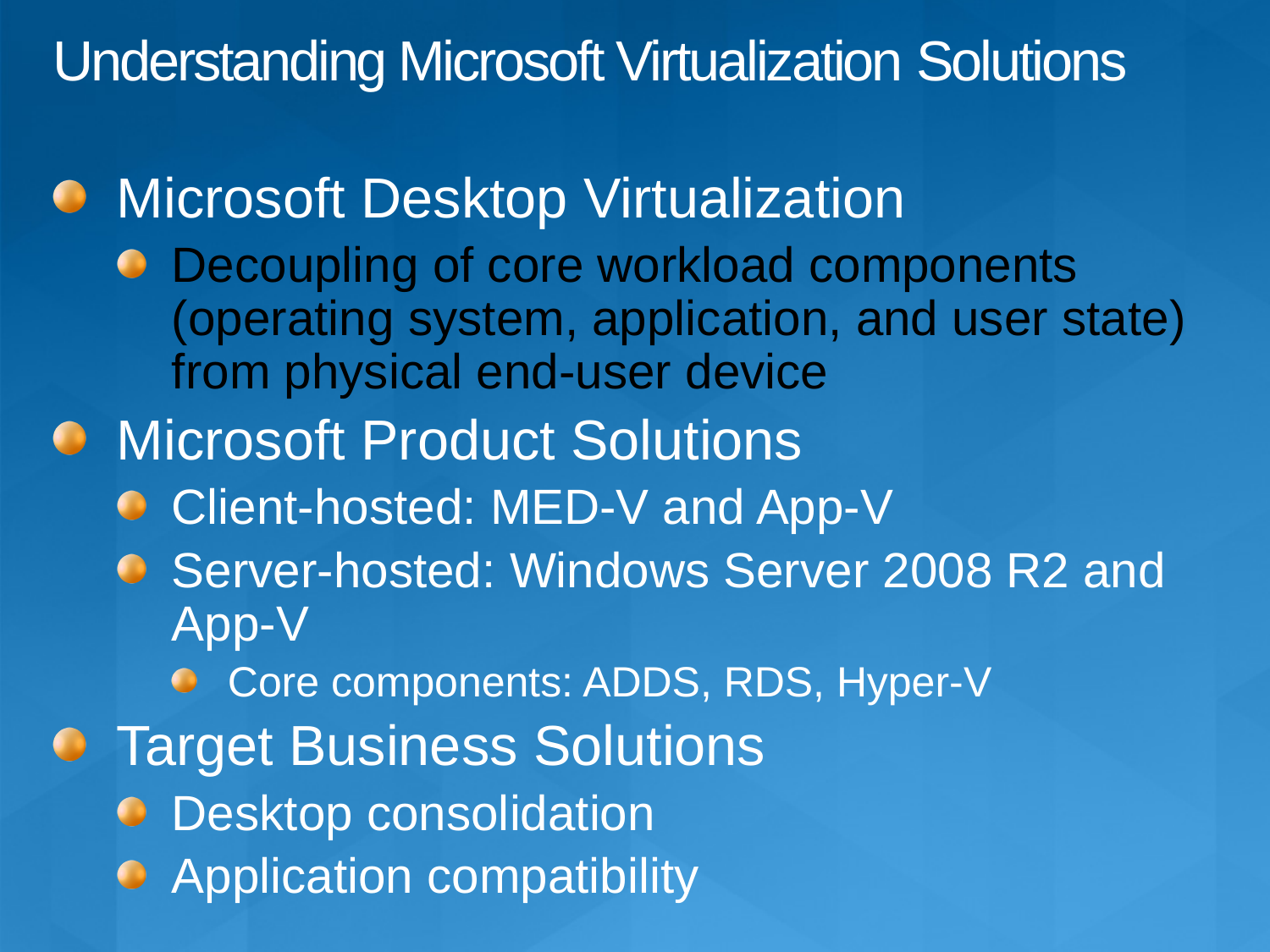

# Understanding Microsoft Virtualization Solutions
Microsoft Desktop Virtualization
Decoupling of core workload components (operating system, application, and user state) from physical end-user device
Microsoft Product Solutions
Client-hosted: MED-V and App-V
Server-hosted: Windows Server 2008 R2 and App-V
Core components: ADDS, RDS, Hyper-V
Target Business Solutions
Desktop consolidation
Application compatibility